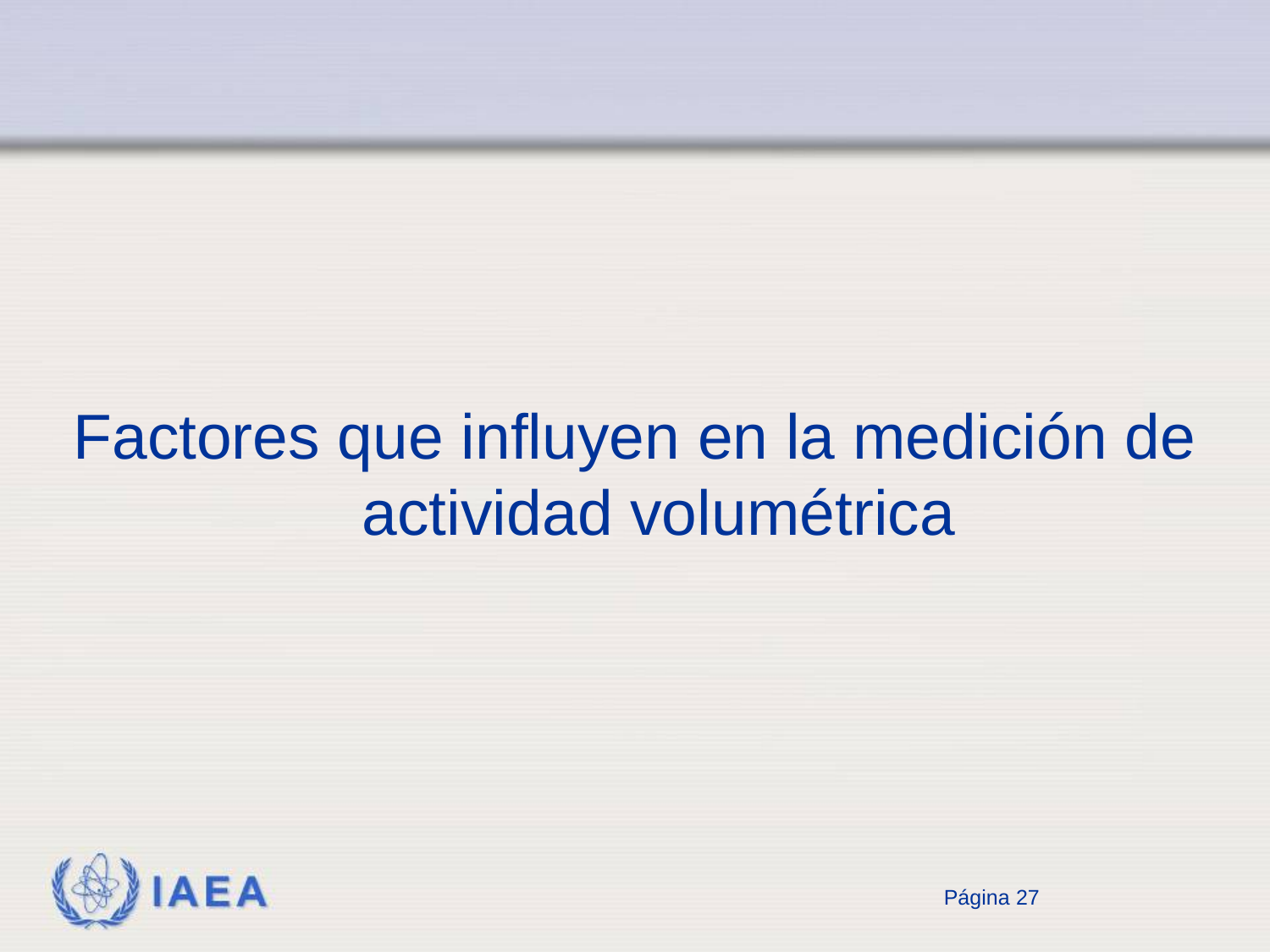

Factores que influyen en la medición de actividad volumétrica